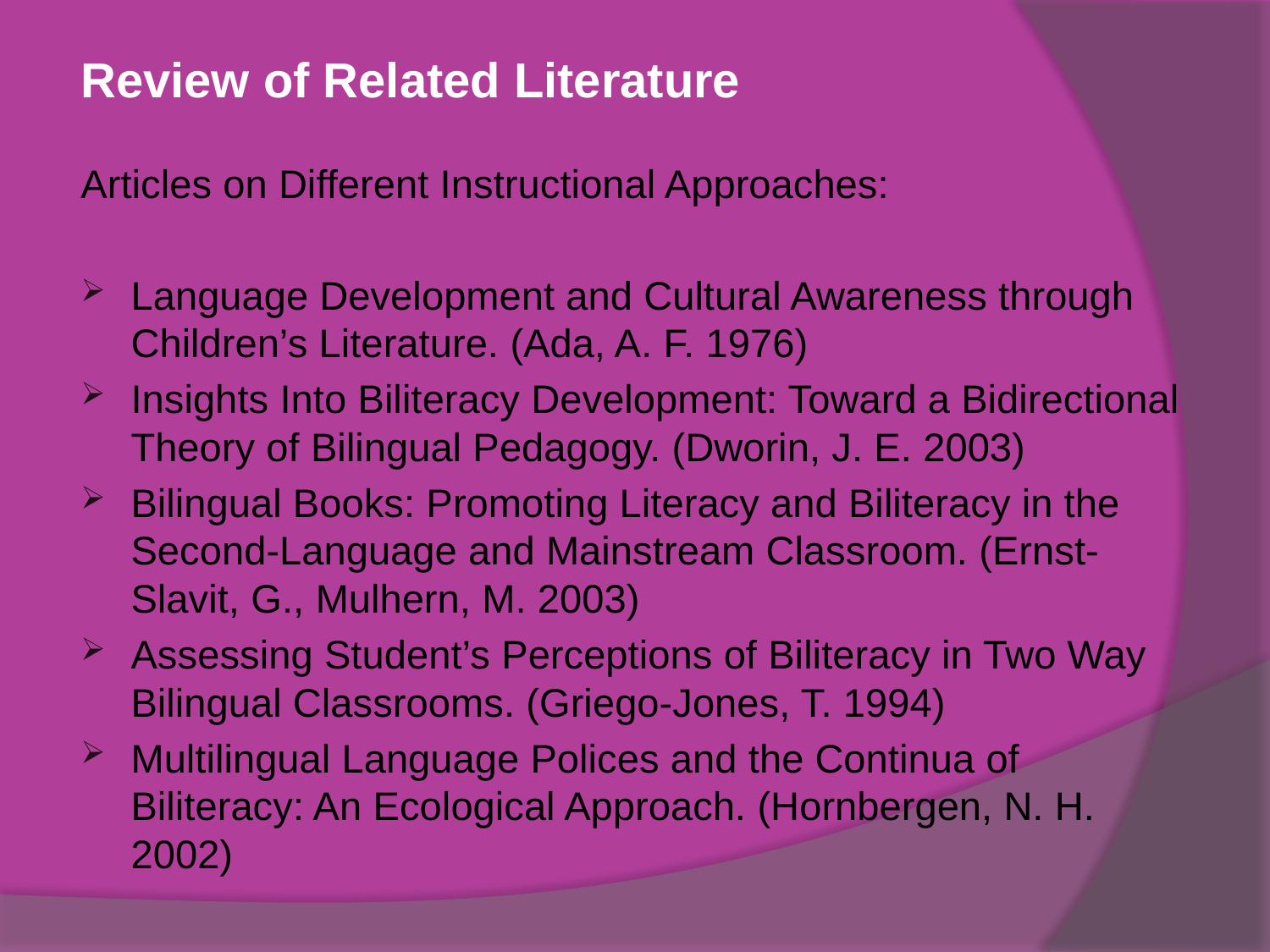

Review of Related Literature

Articles on Different Instructional Approaches:

Language Development and Cultural Awareness through Children’s Literature. (Ada, A. F. 1976)
Insights Into Biliteracy Development: Toward a Bidirectional Theory of Bilingual Pedagogy. (Dworin, J. E. 2003)
Bilingual Books: Promoting Literacy and Biliteracy in the Second-Language and Mainstream Classroom. (Ernst-Slavit, G., Mulhern, M. 2003)
Assessing Student’s Perceptions of Biliteracy in Two Way Bilingual Classrooms. (Griego-Jones, T. 1994)
Multilingual Language Polices and the Continua of Biliteracy: An Ecological Approach. (Hornbergen, N. H. 2002)